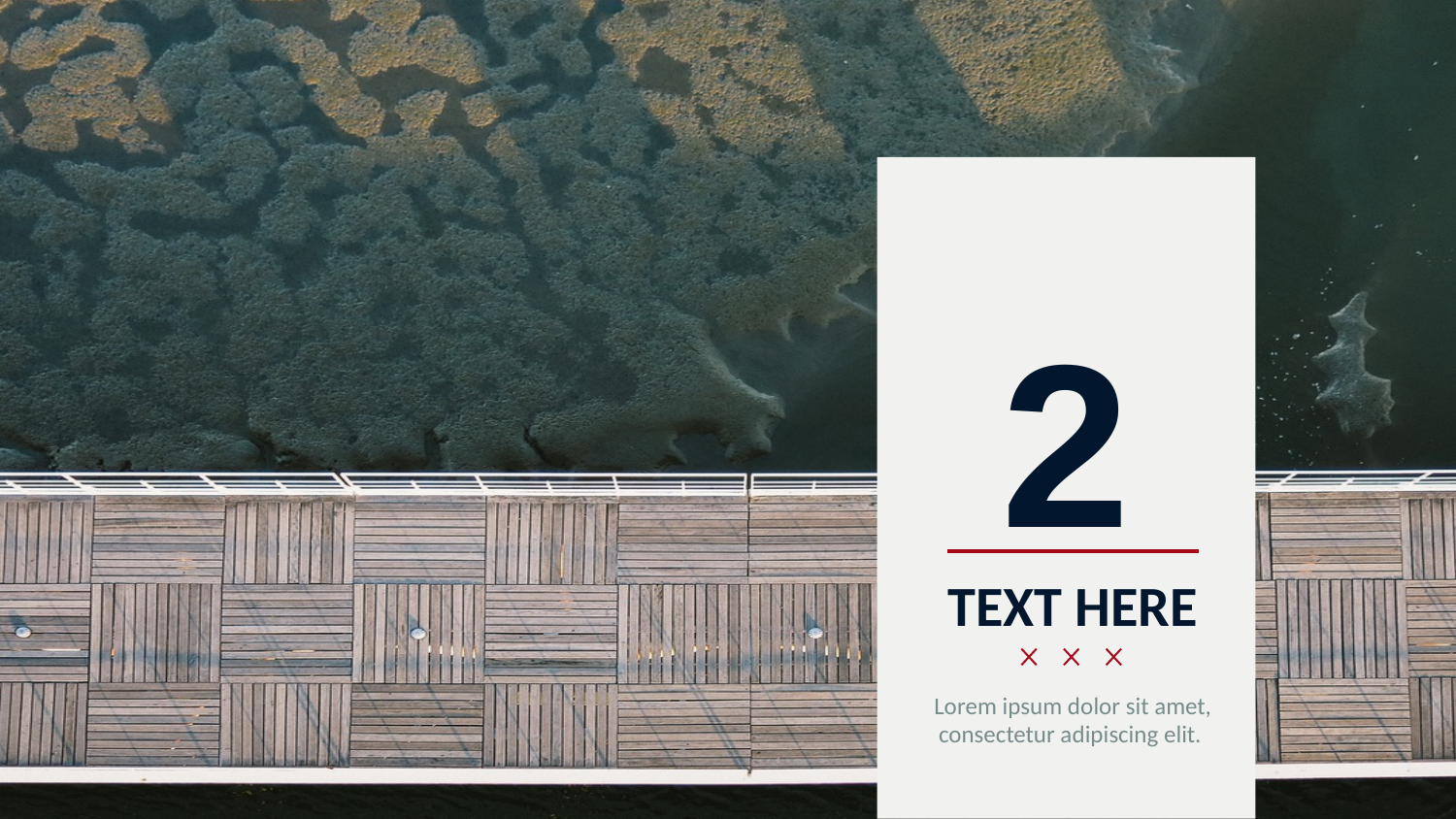

2
TEXT HERE

Lorem ipsum dolor sit amet, consectetur adipiscing elit.